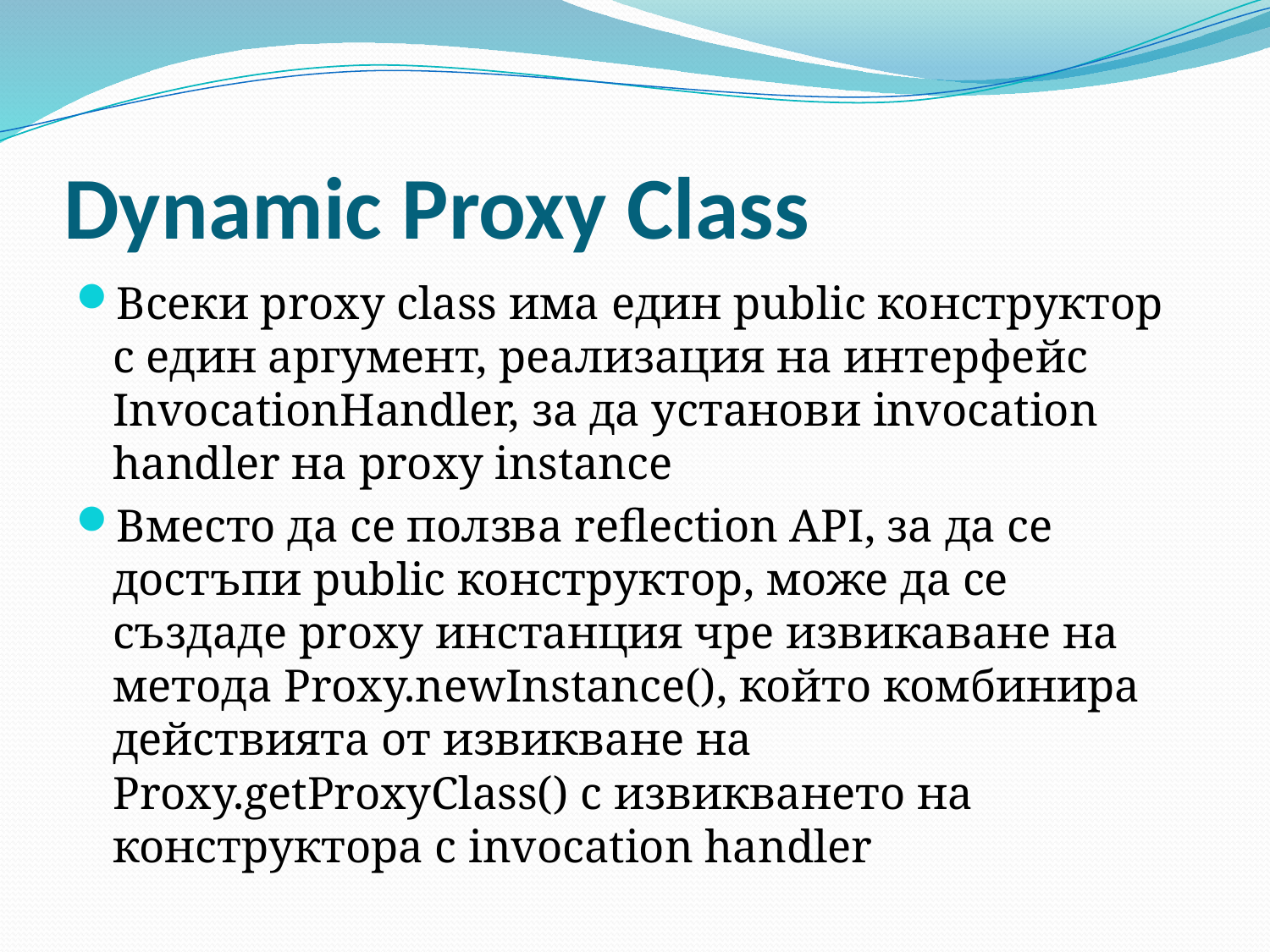

# Dynamic Proxy Class
Всеки proxy class има един public конструктор с един аргумент, реализация на интерфейс InvocationHandler, за да установи invocation handler на proxy instance
Вместо да се ползва reflection API, за да се достъпи public конструктор, може да се създаде proxy инстанция чре извикаване на метода Proxy.newInstance(), който комбинира действията от извикване на Proxy.getProxyClass() с извикването на конструктора с invocation handler